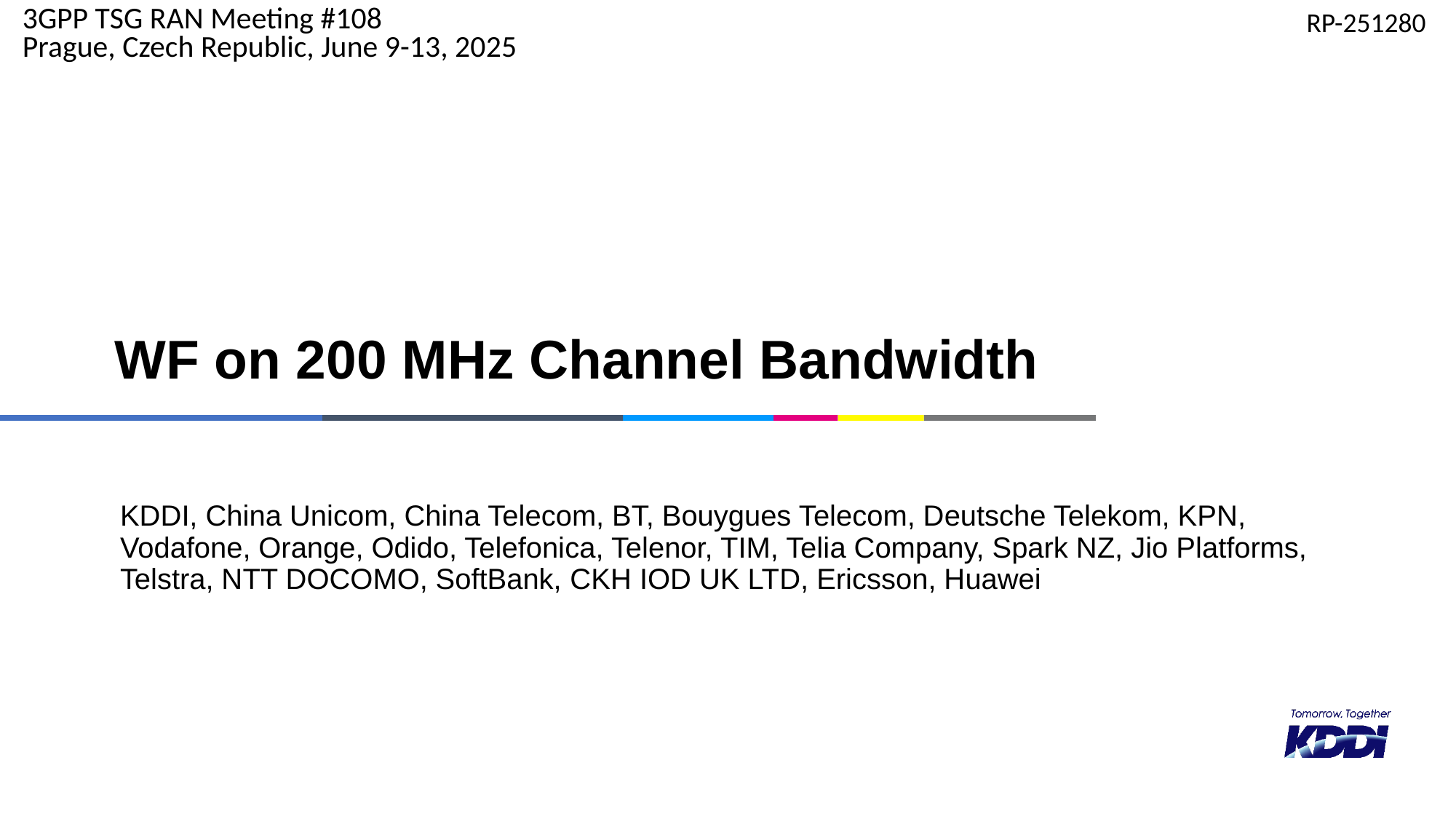

RP-251280
3GPP TSG RAN Meeting #108
Prague, Czech Republic, June 9-13, 2025
# WF on 200 MHz Channel Bandwidth
KDDI, China Unicom, China Telecom, BT, Bouygues Telecom, Deutsche Telekom, KPN, Vodafone, Orange, Odido, Telefonica, Telenor, TIM, Telia Company, Spark NZ, Jio Platforms, Telstra, NTT DOCOMO, SoftBank, CKH IOD UK LTD, Ericsson, Huawei